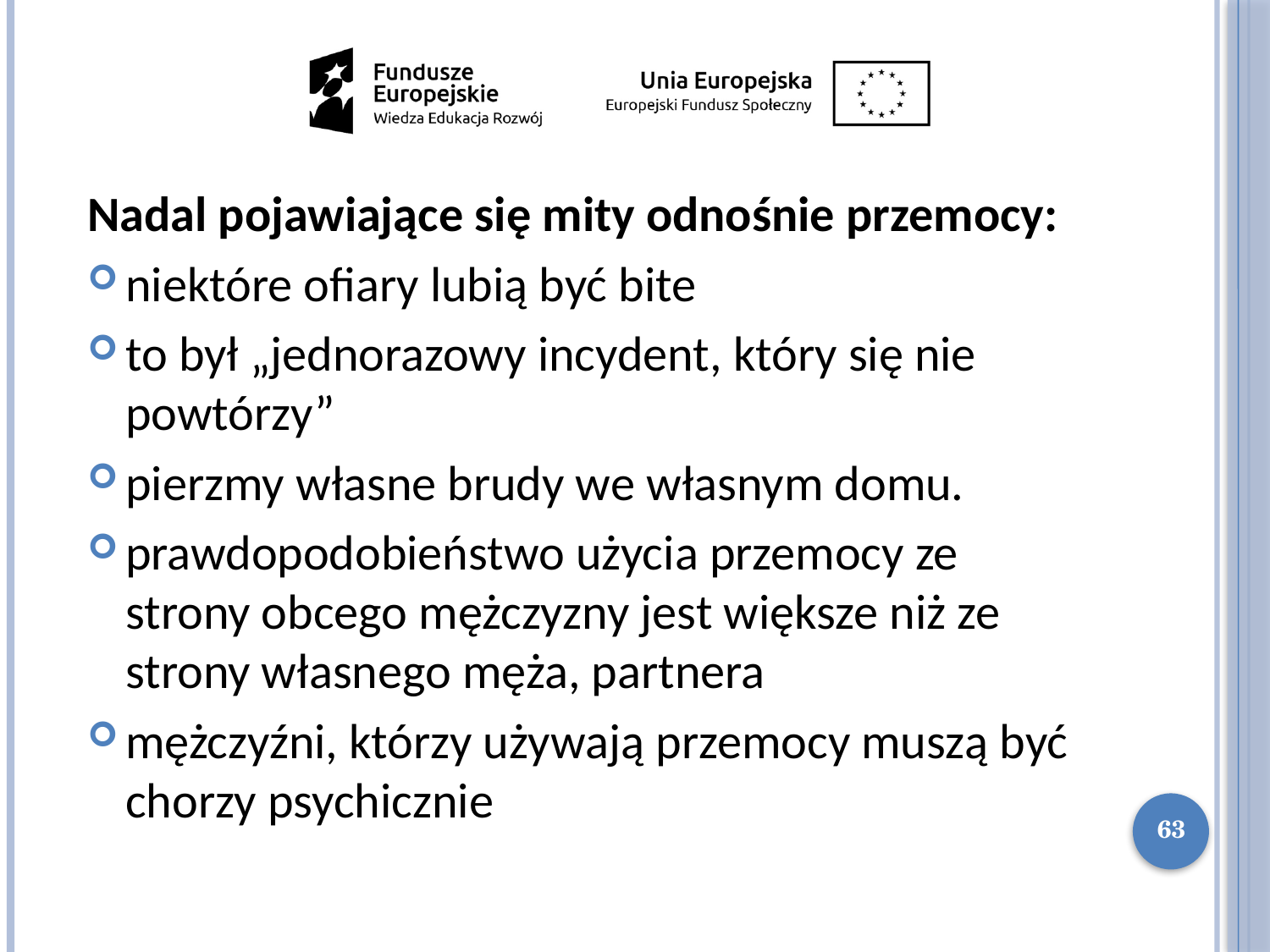

Nadal pojawiające się mity odnośnie przemocy:
niektóre ofiary lubią być bite
to był „jednorazowy incydent, który się nie powtórzy”
pierzmy własne brudy we własnym domu.
prawdopodobieństwo użycia przemocy ze strony obcego mężczyzny jest większe niż ze strony własnego męża, partnera
mężczyźni, którzy używają przemocy muszą być chorzy psychicznie

63